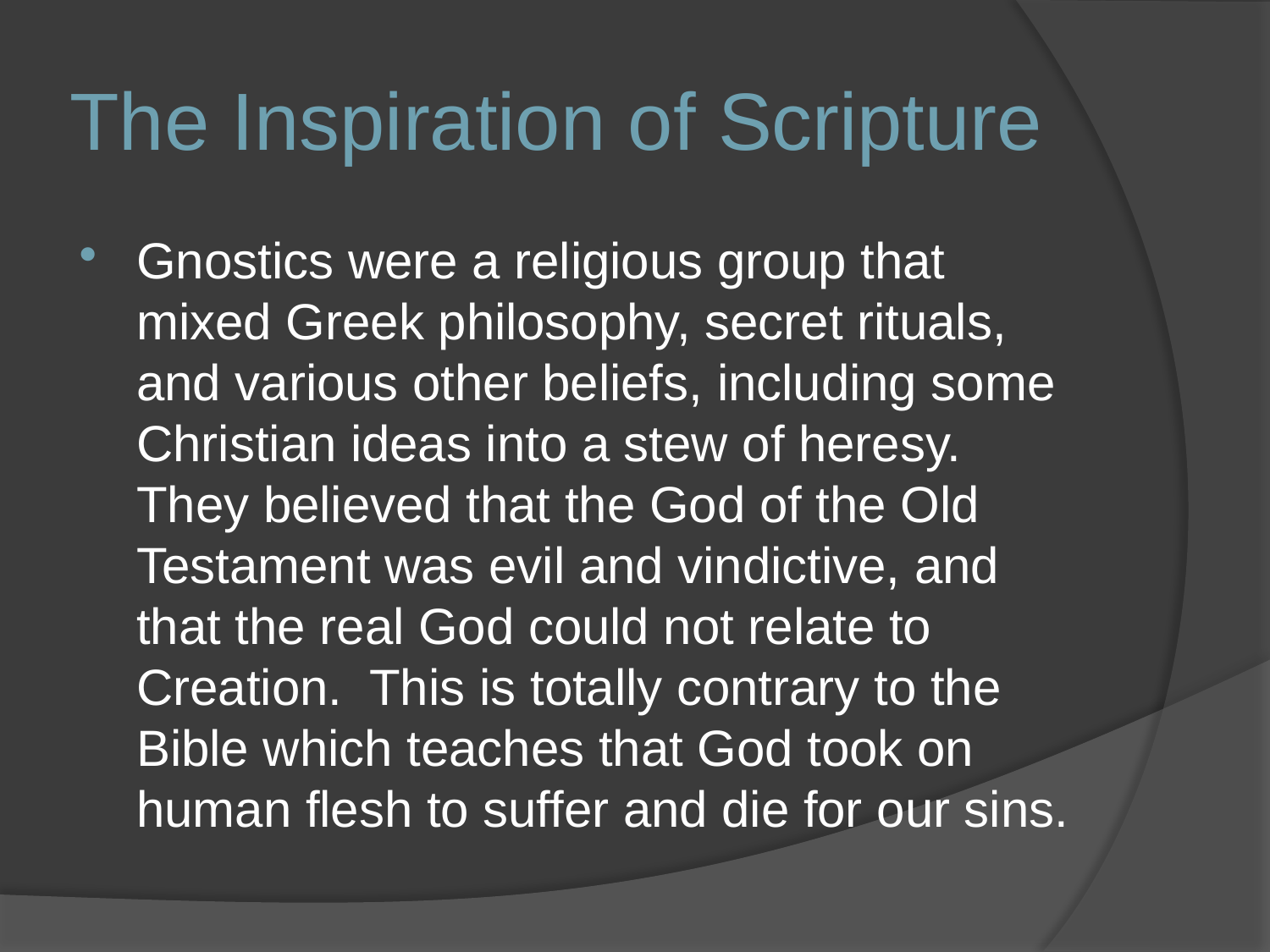

# The Inspiration of Scripture
Gnostics were a religious group that mixed Greek philosophy, secret rituals, and various other beliefs, including some Christian ideas into a stew of heresy.  They believed that the God of the Old Testament was evil and vindictive, and that the real God could not relate to Creation.  This is totally contrary to the Bible which teaches that God took on human flesh to suffer and die for our sins.